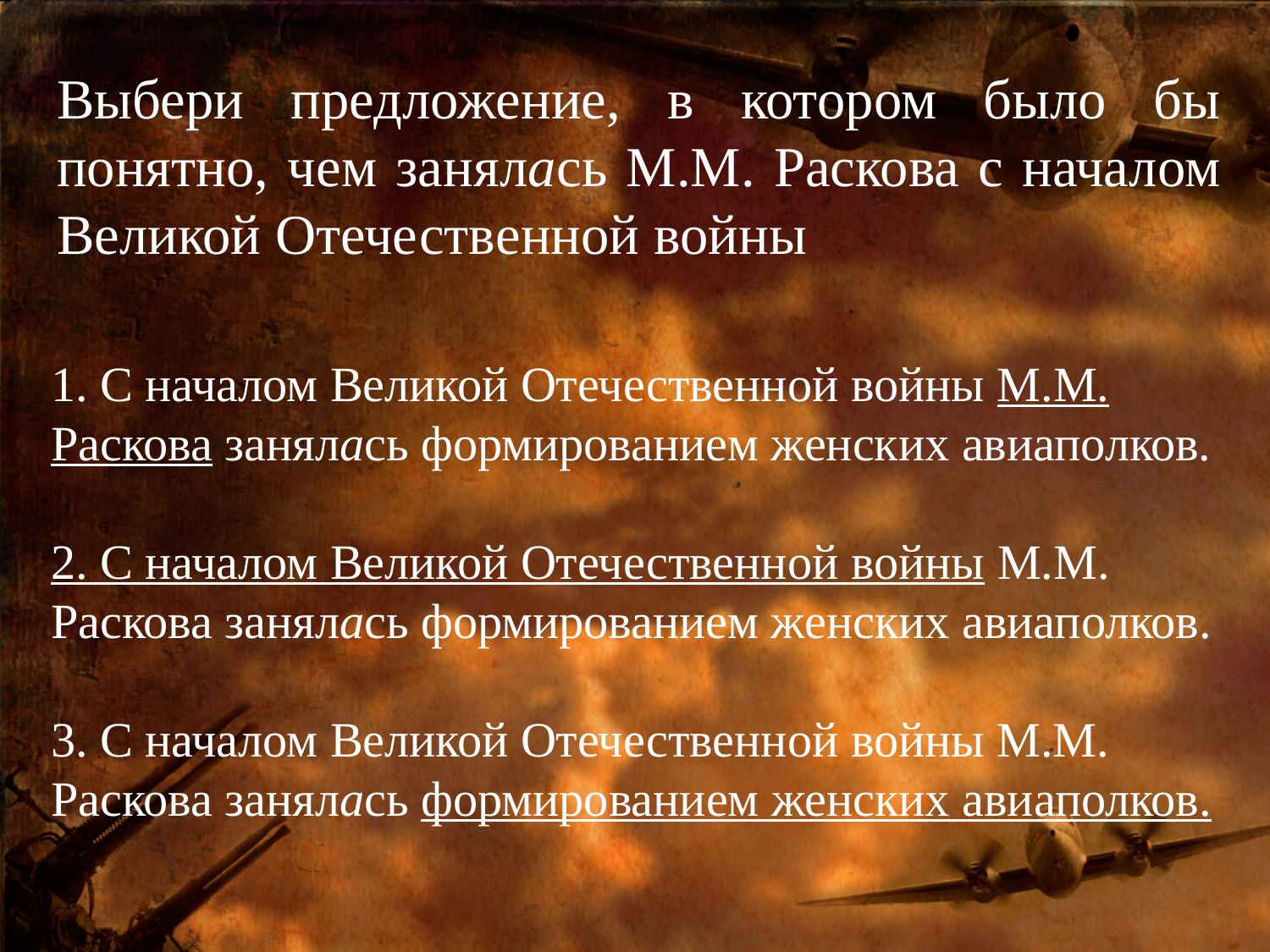

Выбери предложение, в котором было бы понятно, чем занялась М.М. Раскова с началом Великой Отечественной войны
1. С началом Великой Отечественной войны М.М. Раскова занялась формированием женских авиаполков.

2. С началом Великой Отечественной войны М.М. Раскова занялась формированием женских авиаполков.

3. С началом Великой Отечественной войны М.М. Раскова занялась формированием женских авиаполков.